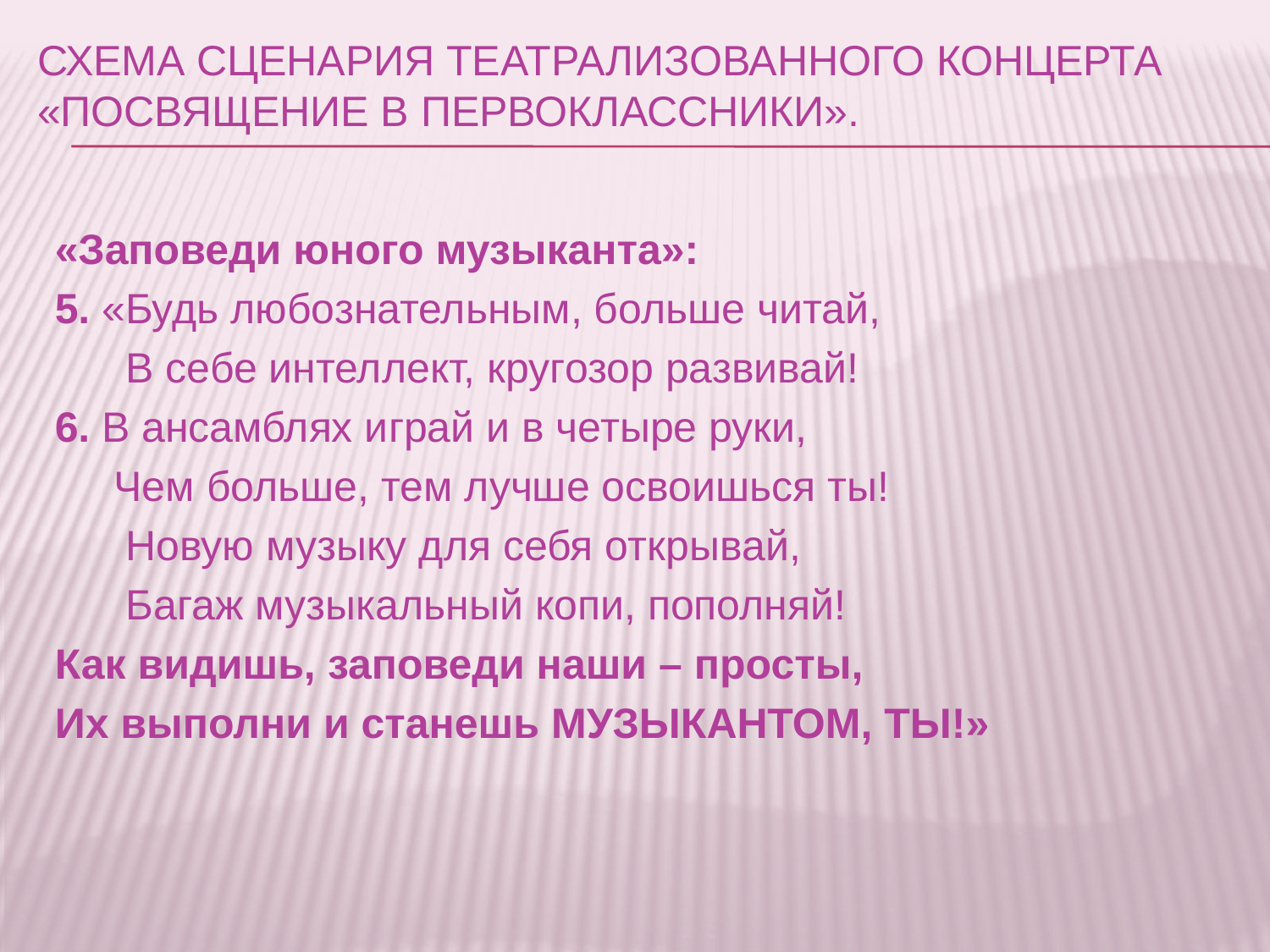

# Схема сценария Театрализованного концерта «Посвящение в первоклассники».
«Заповеди юного музыканта»:
5. «Будь любознательным, больше читай,
      В себе интеллект, кругозор развивай!
6. В ансамблях играй и в четыре руки,
     Чем больше, тем лучше освоишься ты!
      Новую музыку для себя открывай,
      Багаж музыкальный копи, пополняй!
Как видишь, заповеди наши – просты,
Их выполни и станешь МУЗЫКАНТОМ, ТЫ!»